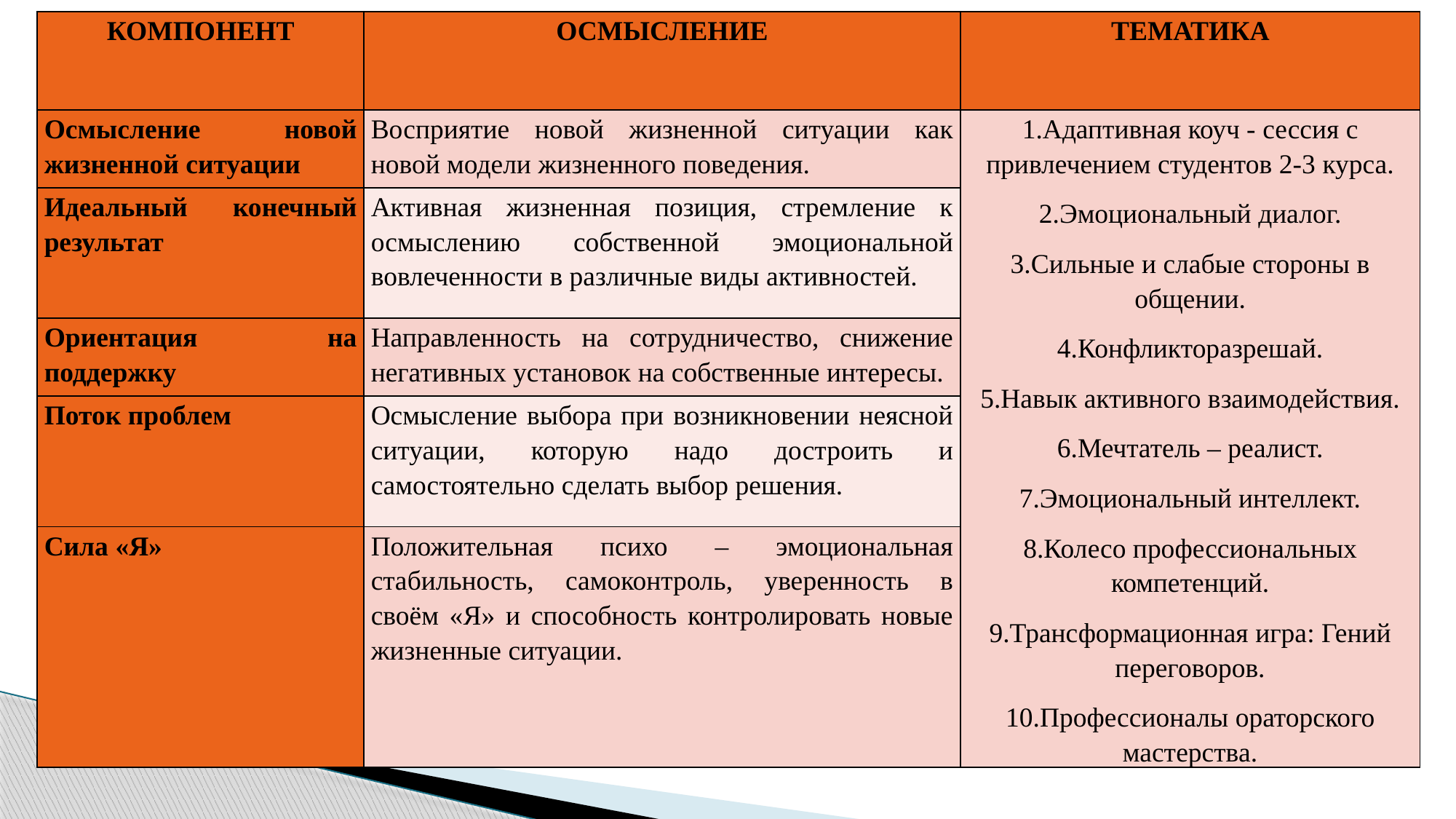

| КОМПОНЕНТ | ОСМЫСЛЕНИЕ | ТЕМАТИКА |
| --- | --- | --- |
| Осмысление новой жизненной ситуации | Восприятие новой жизненной ситуации как новой модели жизненного поведения. | 1.Адаптивная коуч - сессия с привлечением студентов 2-3 курса. 2.Эмоциональный диалог. 3.Сильные и слабые стороны в общении. 4.Конфликторазрешай. 5.Навык активного взаимодействия. 6.Мечтатель – реалист. 7.Эмоциональный интеллект. 8.Колесо профессиональных компетенций. 9.Трансформационная игра: Гений переговоров. 10.Профессионалы ораторского мастерства. |
| Идеальный конечный результат | Активная жизненная позиция, стремление к осмыслению собственной эмоциональной вовлеченности в различные виды активностей. |  |
| Ориентация на поддержку | Направленность на сотрудничество, снижение негативных установок на собственные интересы. |  |
| Поток проблем | Осмысление выбора при возникновении неясной ситуации, которую надо достроить и самостоятельно сделать выбор решения. |  |
| Сила «Я» | Положительная психо – эмоциональная стабильность, самоконтроль, уверенность в своём «Я» и способность контролировать новые жизненные ситуации. |  |